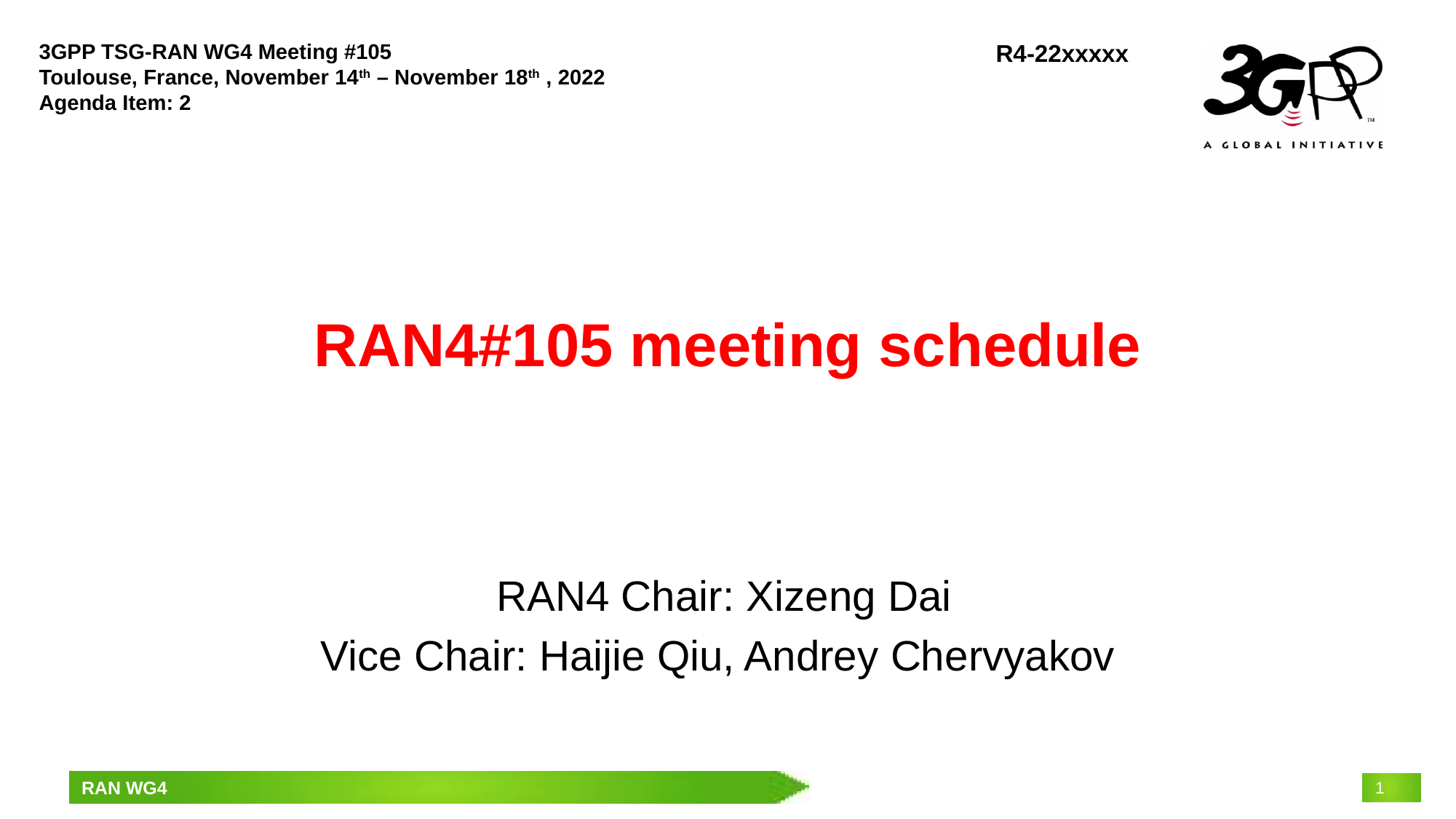

3GPP TSG-RAN WG4 Meeting #105
Toulouse, France, November 14th – November 18th , 2022
Agenda Item: 2
R4-22xxxxx
# RAN4#105 meeting schedule
RAN4 Chair: Xizeng Dai
Vice Chair: Haijie Qiu, Andrey Chervyakov